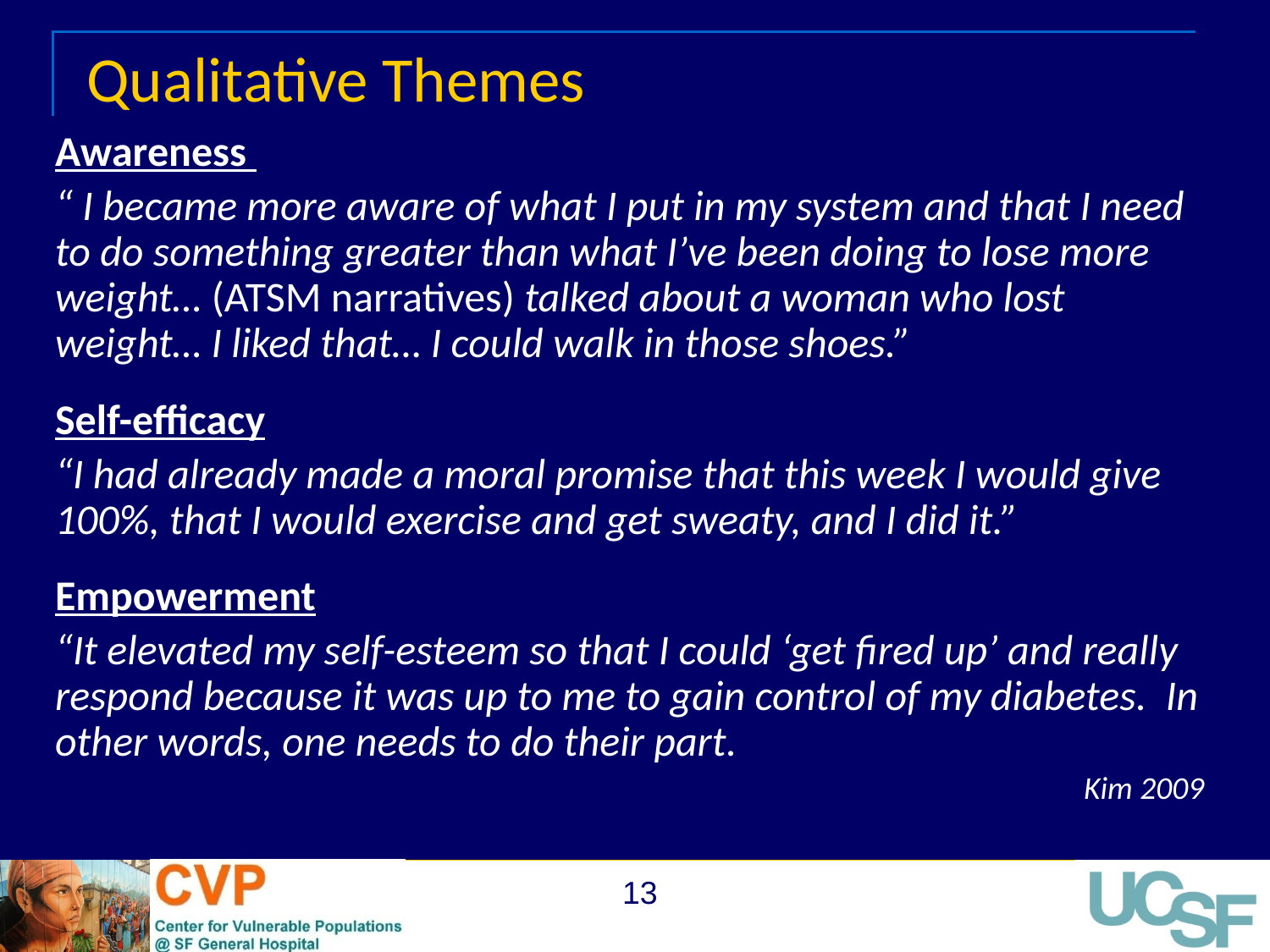

# Qualitative Themes

Awareness
“ I became more aware of what I put in my system and that I need to do something greater than what I’ve been doing to lose more weight… (ATSM narratives) talked about a woman who lost weight… I liked that… I could walk in those shoes.”

Self-efficacy
“I had already made a moral promise that this week I would give 100%, that I would exercise and get sweaty, and I did it.”

Empowerment
“It elevated my self-esteem so that I could ‘get fired up’ and really respond because it was up to me to gain control of my diabetes.  In other words, one needs to do their part.
Kim 2009